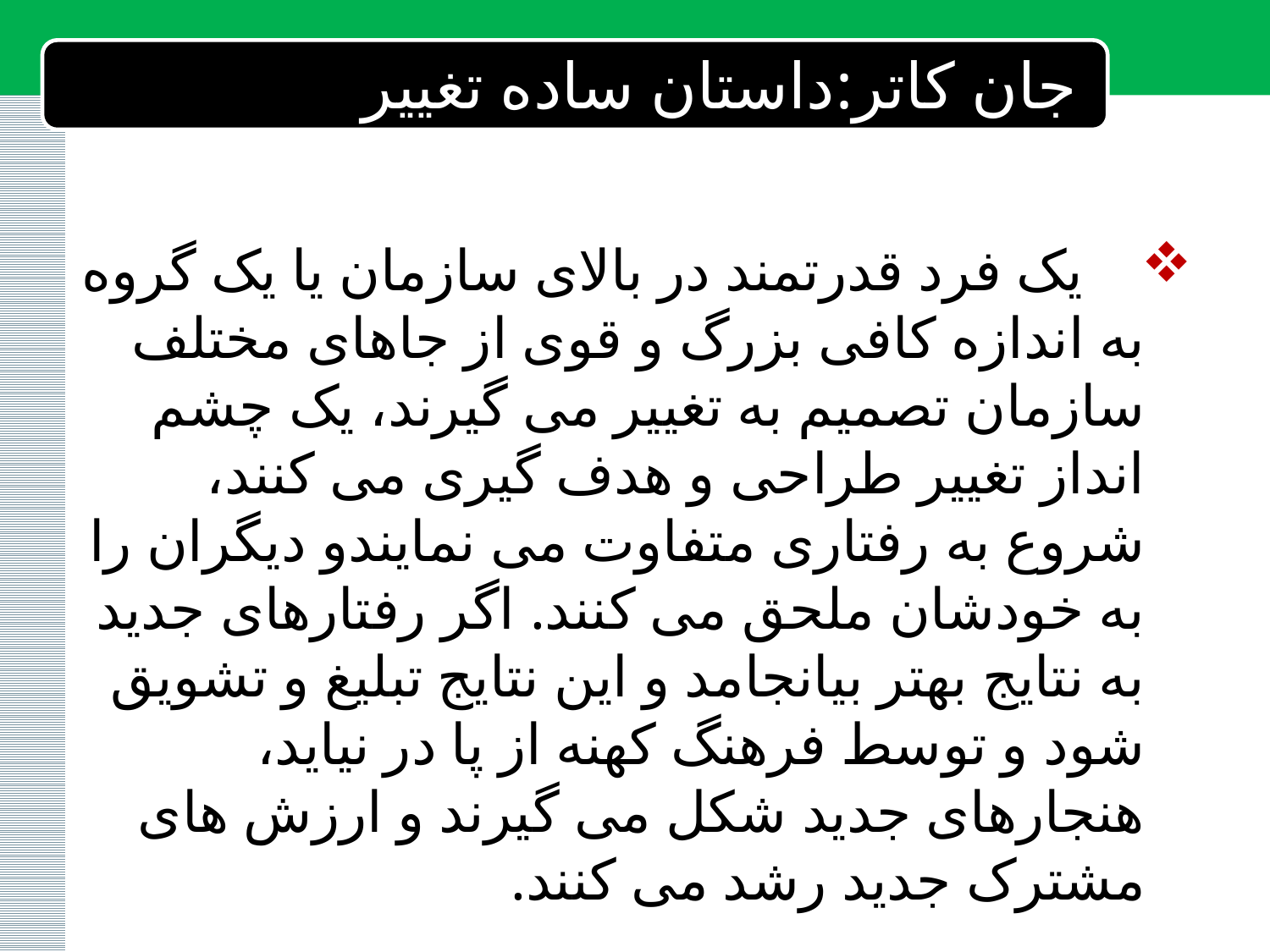

# جان کاتر:داستان ساده تغییر

    یک فرد قدرتمند در بالای سازمان یا یک گروه به اندازه کافی بزرگ و قوی از جاهای مختلف سازمان تصمیم به تغییر می گیرند، یک چشم انداز تغییر طراحی و هدف گیری می کنند، شروع به رفتاری متفاوت می نمایندو دیگران را به خودشان ملحق می کنند. اگر رفتارهای جدید به نتایج بهتر بیانجامد و این نتایج تبلیغ و تشویق شود و توسط فرهنگ کهنه از پا در نیاید، هنجارهای جدید شکل می گیرند و ارزش های مشترک جدید رشد می کنند.